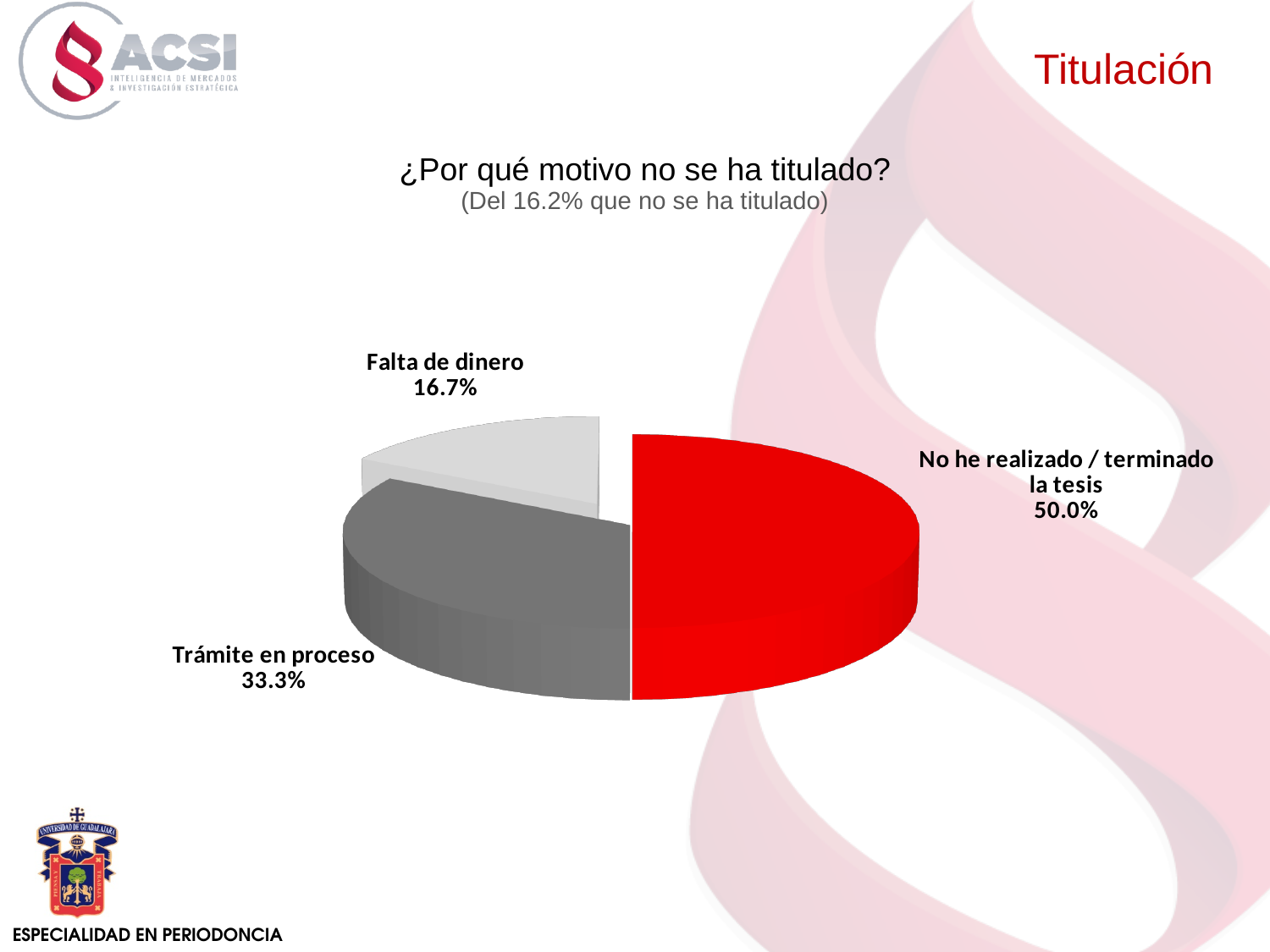

Titulación

[unsupported chart]

¿Por qué motivo no se ha titulado?
(Del 16.2% que no se ha titulado)